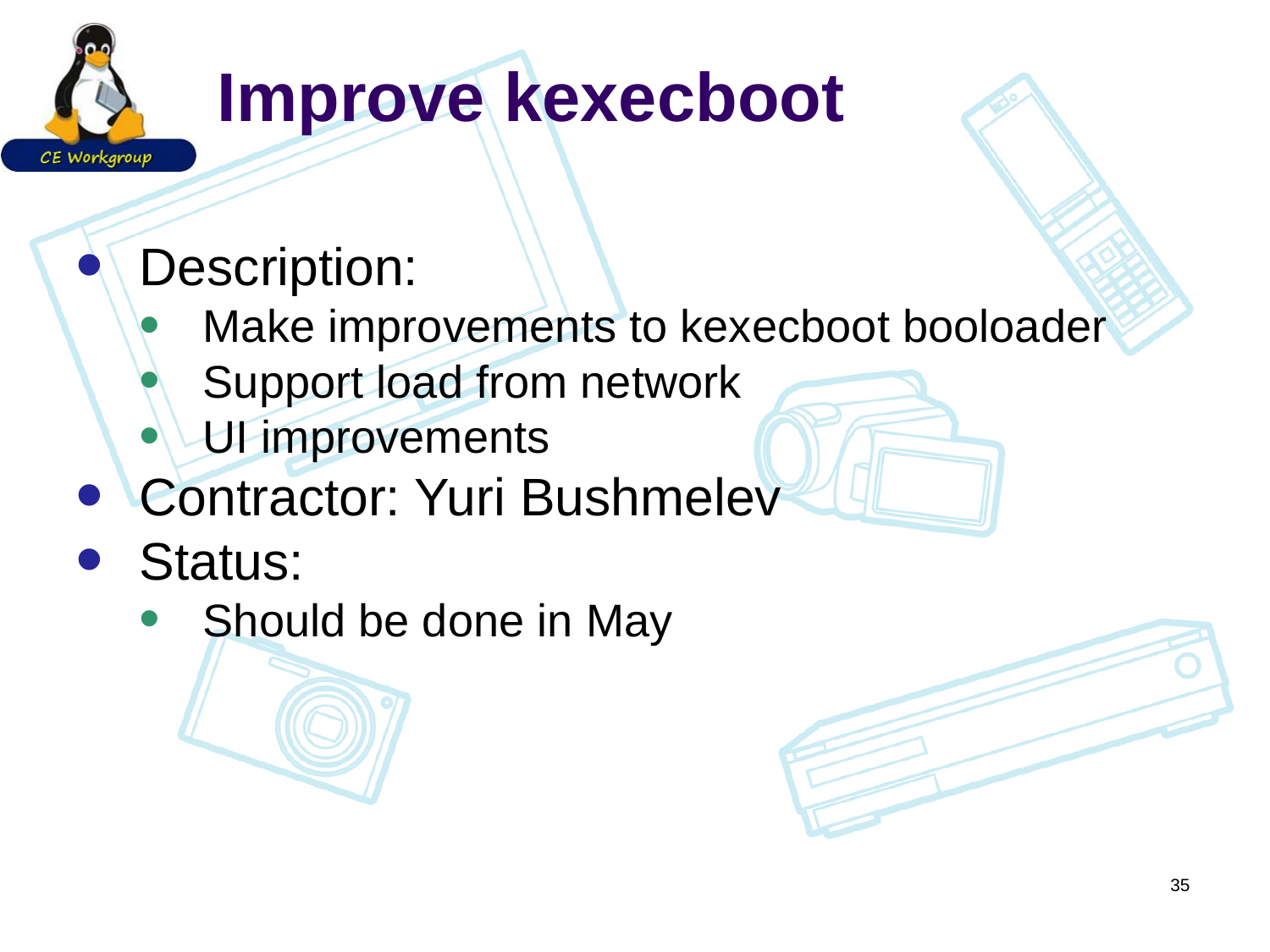

# Improve kexecboot
Description:
Make improvements to kexecboot booloader
Support load from network
UI improvements
Contractor: Yuri Bushmelev
Status:
Should be done in May
35